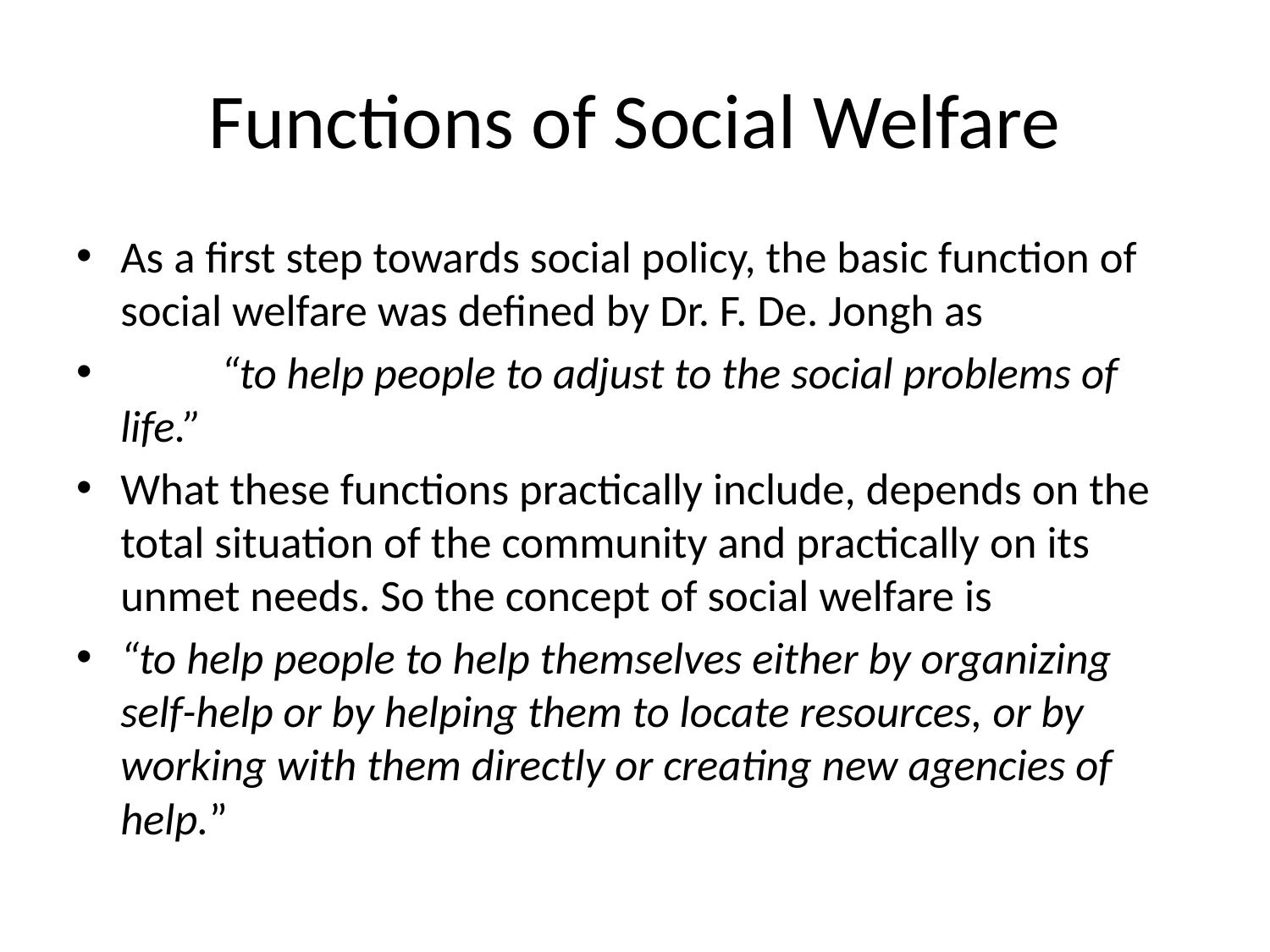

# Functions of Social Welfare
As a first step towards social policy, the basic function of social welfare was defined by Dr. F. De. Jongh as
	“to help people to adjust to the social problems of life.”
What these functions practically include, depends on the total situation of the community and practically on its unmet needs. So the concept of social welfare is
“to help people to help themselves either by organizing self-help or by helping them to locate resources, or by working with them directly or creating new agencies of help.”